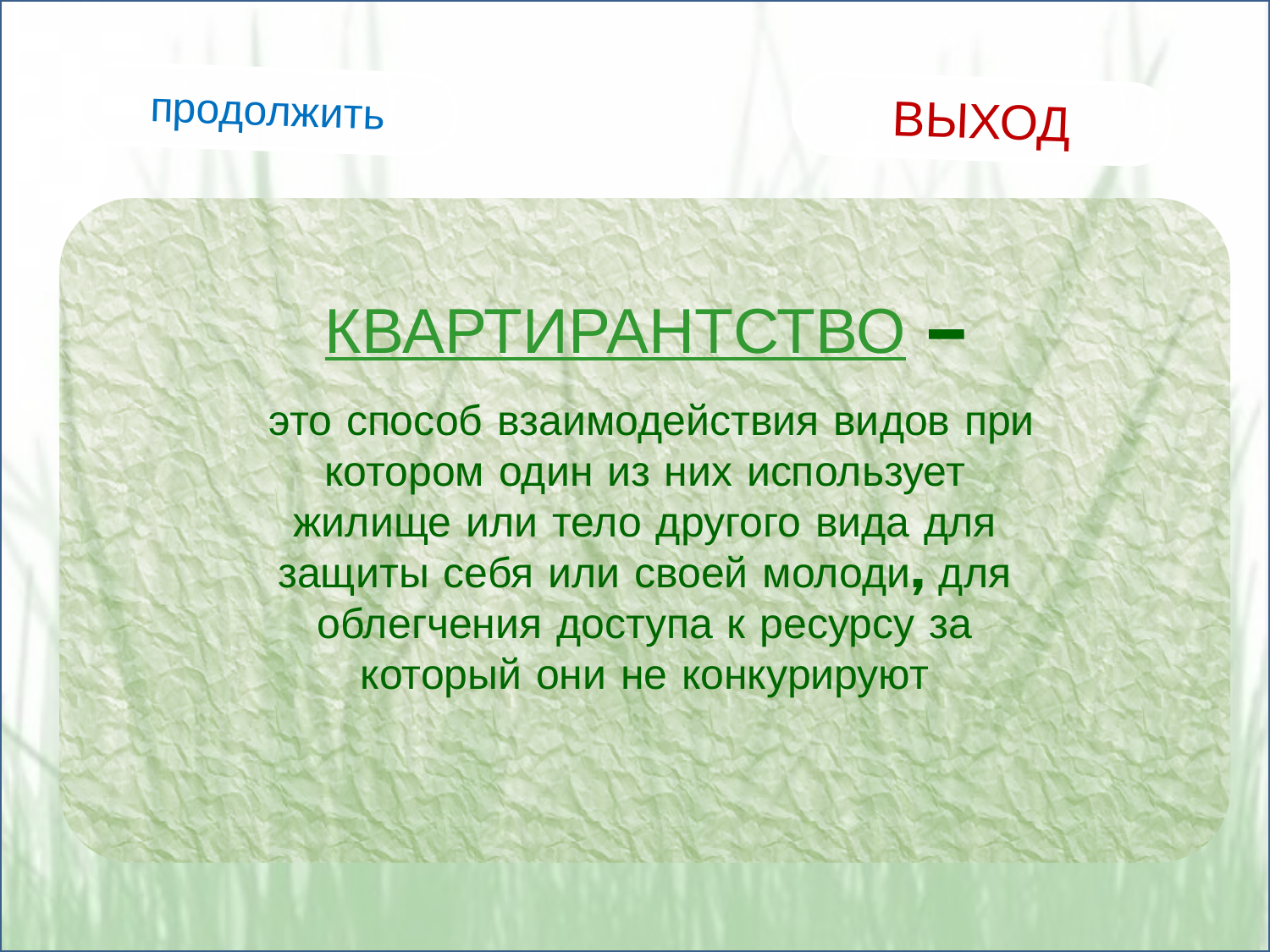

продолжить
ВЫХОД

КВАРТИРАНТСТВО –

 это способ взаимодействия видов при котором один из них использует жилище или тело другого вида для защиты себя или своей молоди, для облегчения доступа к ресурсу за который они не конкурируют